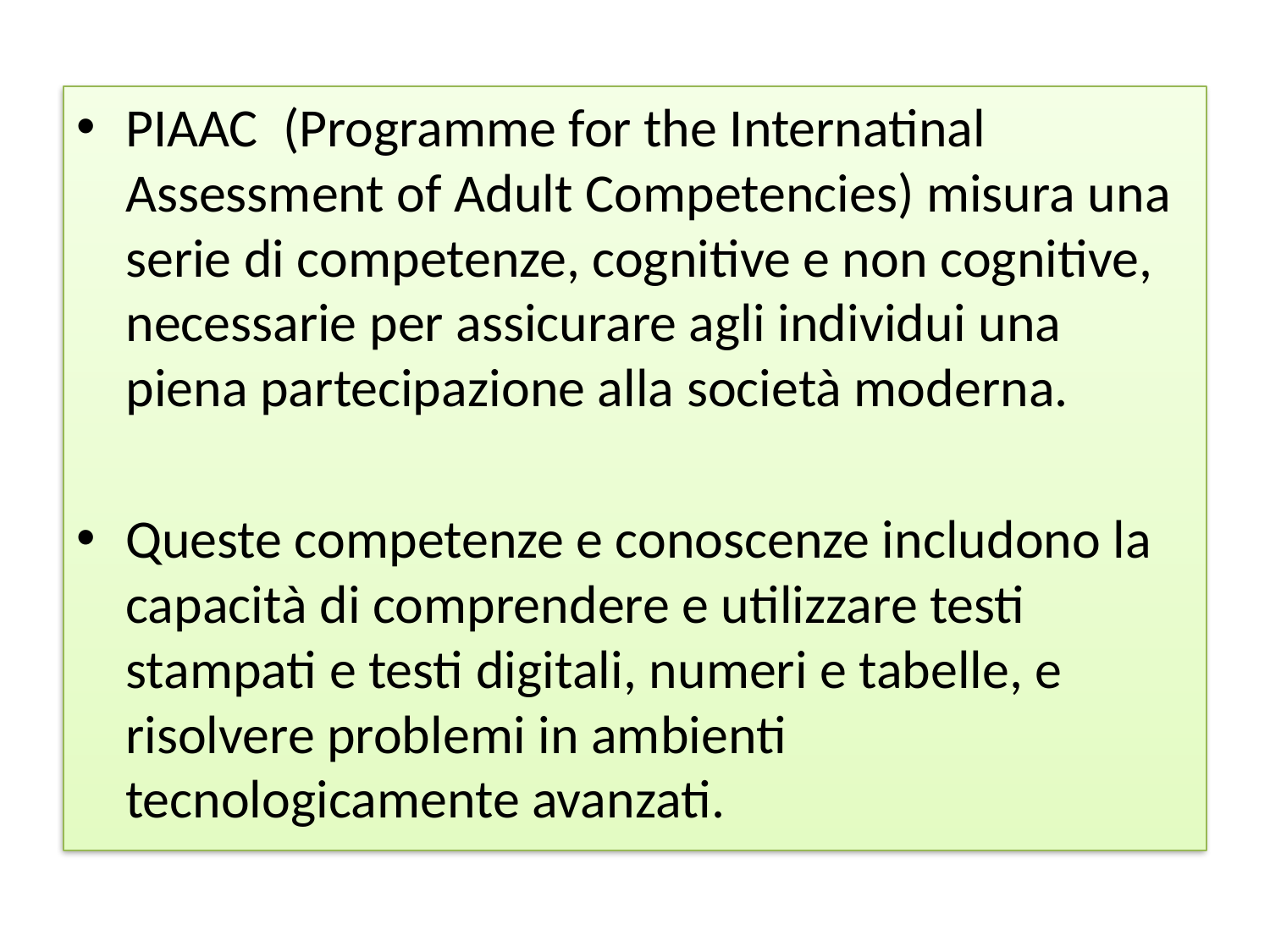

PIAAC  (Programme for the Internatinal Assessment of Adult Competencies) misura una serie di competenze, cognitive e non cognitive, necessarie per assicurare agli individui una piena partecipazione alla società moderna.

Queste competenze e conoscenze includono la capacità di comprendere e utilizzare testi stampati e testi digitali, numeri e tabelle, e risolvere problemi in ambienti tecnologicamente avanzati.